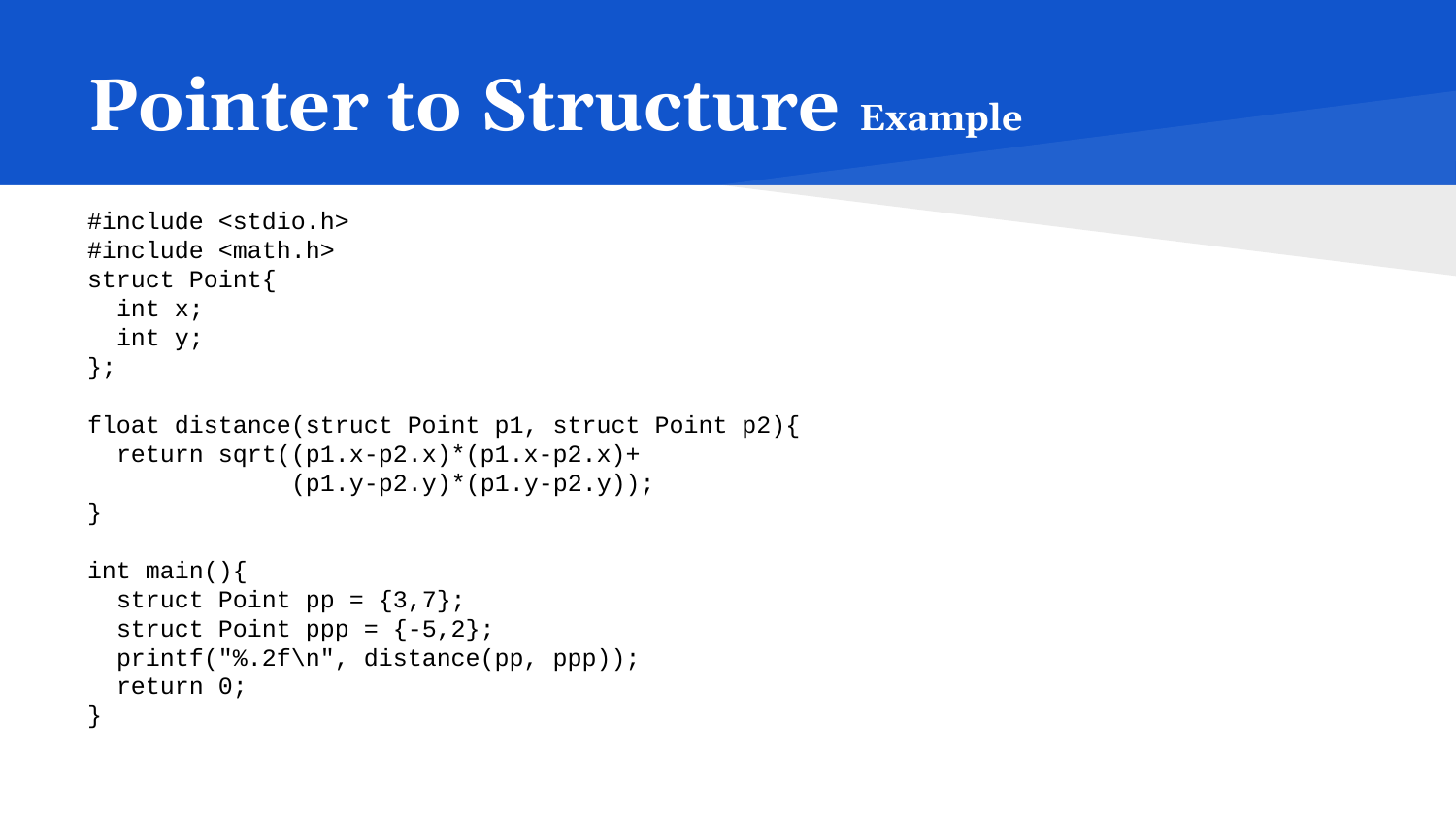

# Pointer to Structure Example
#include <stdio.h>
#include <math.h>
struct Point{
  int x;
  int y;
};

float distance(struct Point p1, struct Point p2){
  return sqrt((p1.x-p2.x)*(p1.x-p2.x)+
              (p1.y-p2.y)*(p1.y-p2.y));
}

int main(){
  struct Point pp = {3,7};
  struct Point ppp = {-5,2};
  printf("%.2f\n", distance(pp, ppp));
  return 0;
}